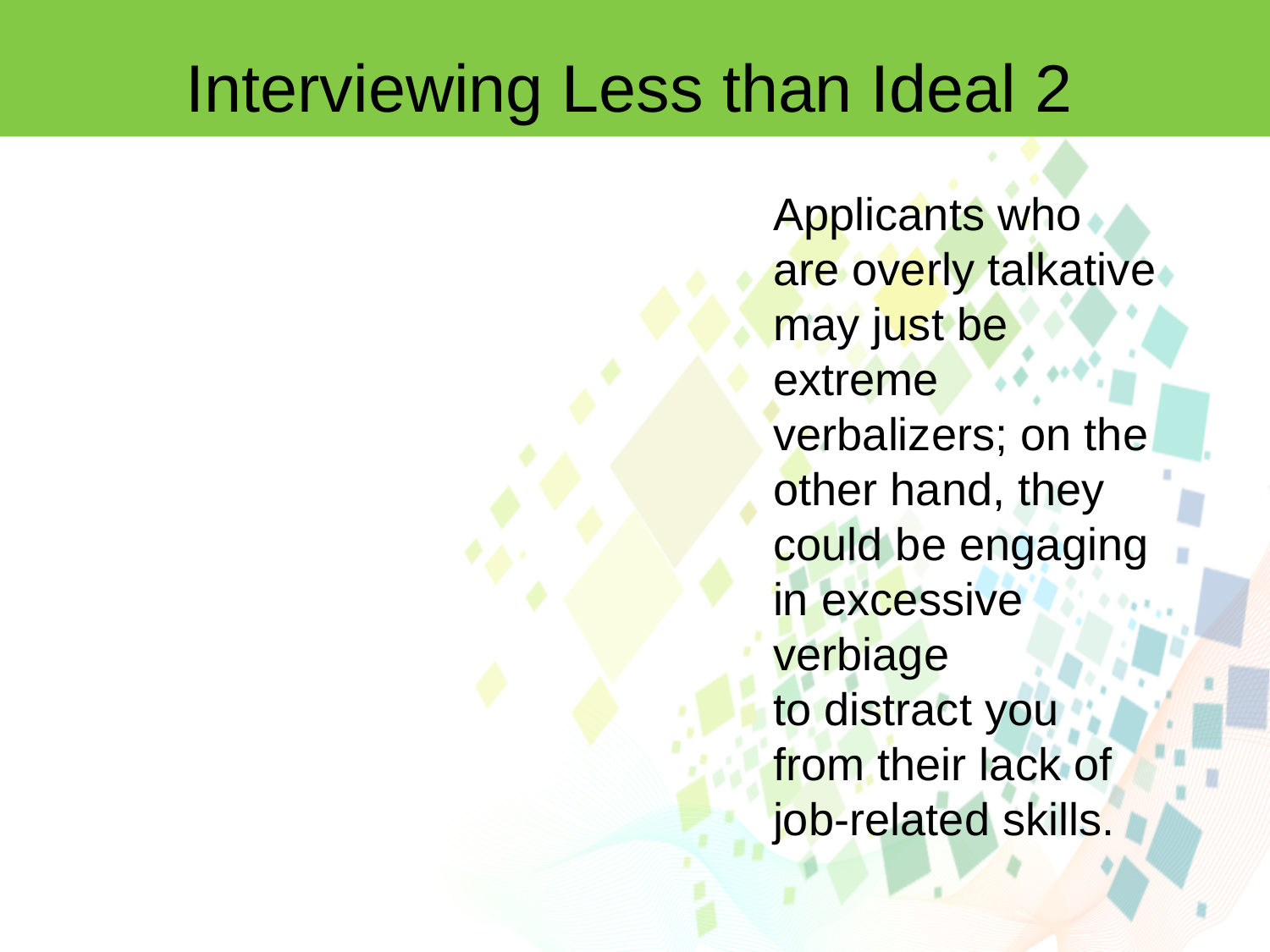

Interviewing Less than Ideal 2
Applicants who are overly talkative may just be
extreme verbalizers; on the other hand, they could be engaging in excessive verbiage
to distract you from their lack of job-related skills.